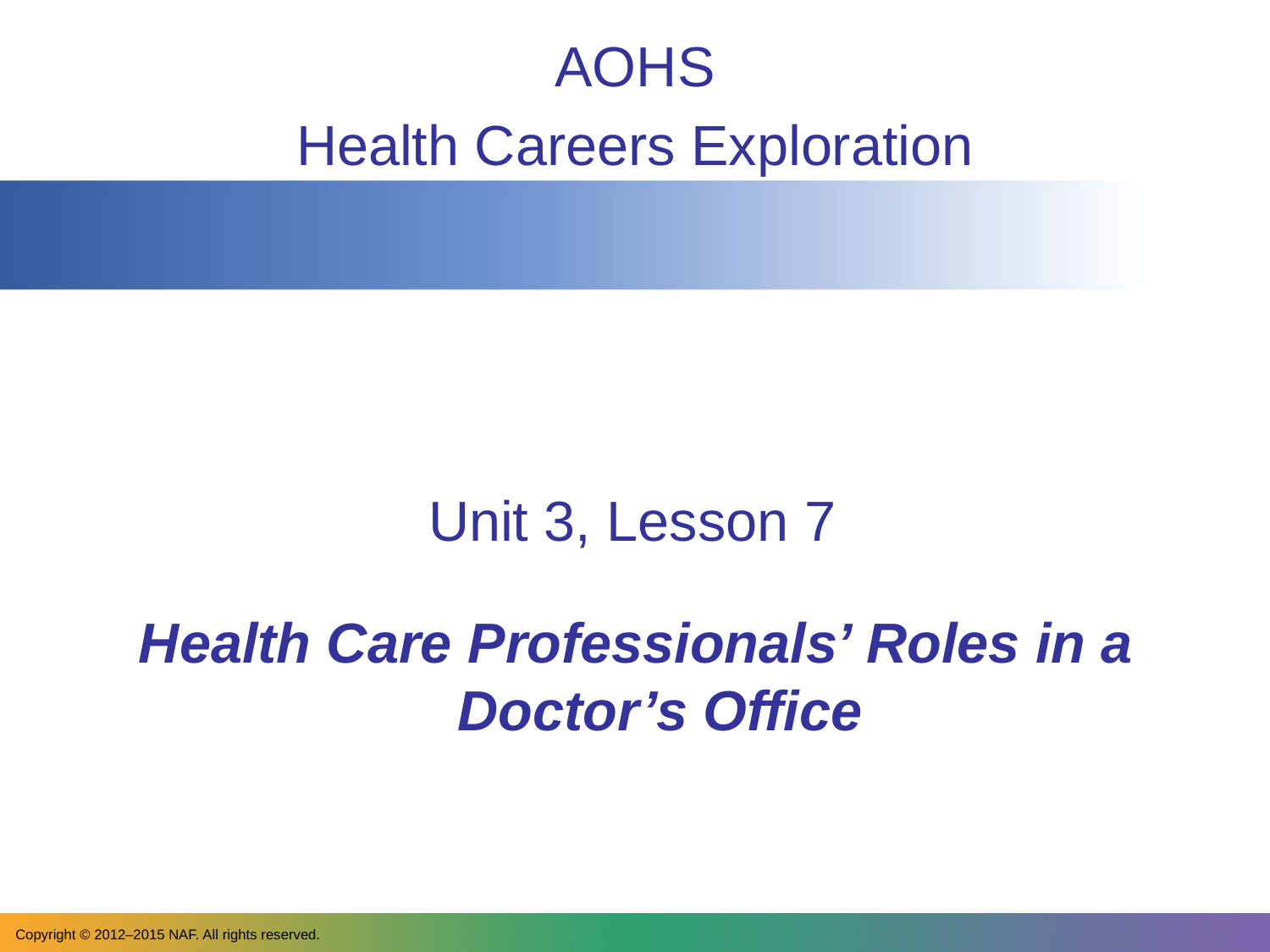

AOHS
Health Careers Exploration
Unit 3, Lesson 7
Health Care Professionals’ Roles in a Doctor’s Office
Copyright © 2012‒2015 NAF. All rights reserved.